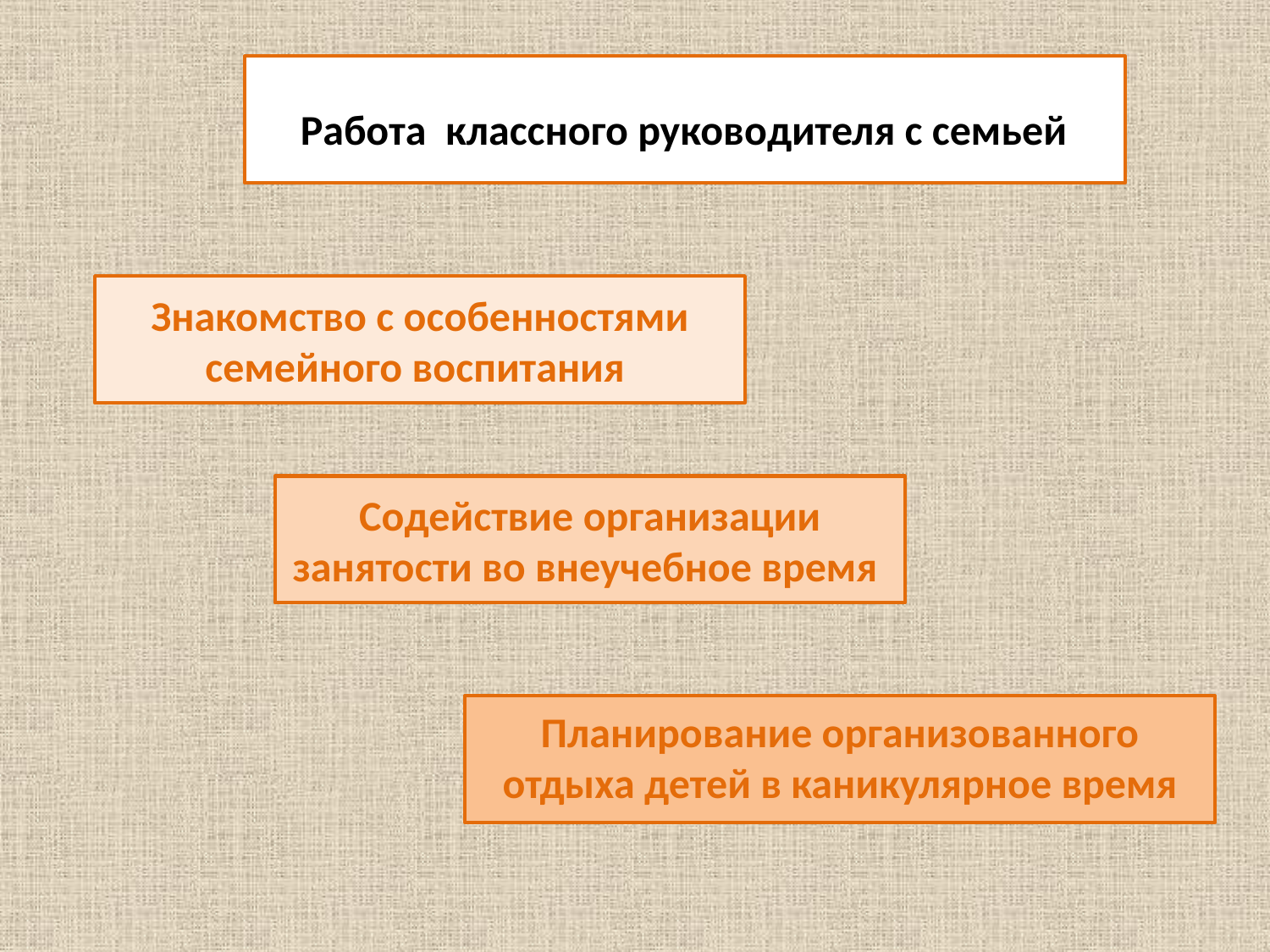

Работа  классного руководителя с семьей
Знакомство с особенностями семейного воспитания
Содействие организации занятости во внеучебное время

Планирование организованного отдыха детей в каникулярное время